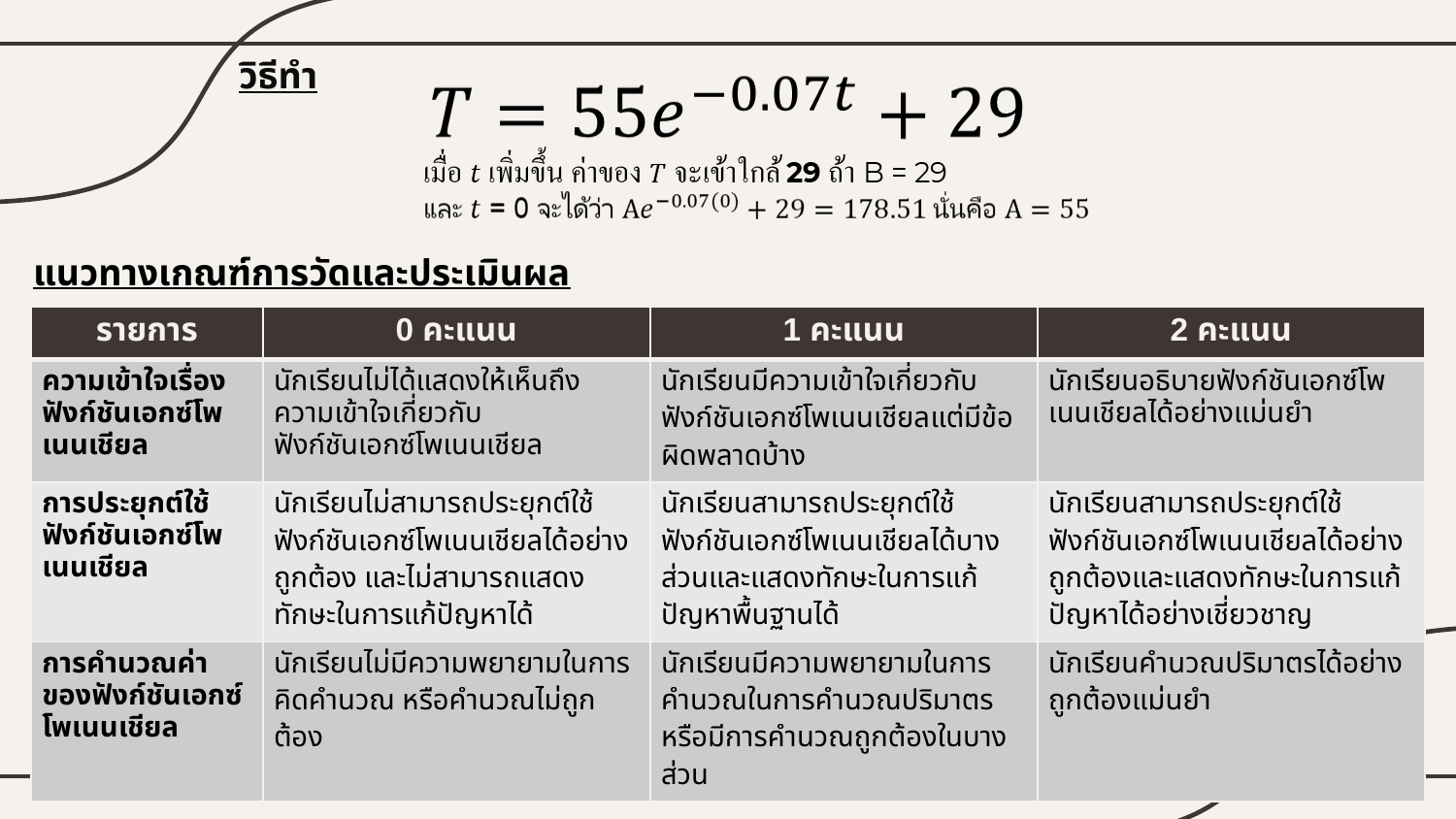

วิธีทำ

แนวทางเกณฑ์การวัดและประเมินผล
| รายการ | 0 คะแนน | 1 คะแนน | 2 คะแนน |
| --- | --- | --- | --- |
| ความเข้าใจเรื่องฟังก์ชันเอกซ์โพเนนเชียล | นักเรียนไม่ได้แสดงให้เห็นถึงความเข้าใจเกี่ยวกับ ฟังก์ชันเอกซ์โพเนนเชียล | นักเรียนมีความเข้าใจเกี่ยวกับฟังก์ชันเอกซ์โพเนนเชียลแต่มีข้อผิดพลาดบ้าง | นักเรียนอธิบายฟังก์ชันเอกซ์โพเนนเชียลได้อย่างแม่นยำ |
| การประยุกต์ใช้ฟังก์ชันเอกซ์โพเนนเชียล | นักเรียนไม่สามารถประยุกต์ใช้ฟังก์ชันเอกซ์โพเนนเชียลได้อย่างถูกต้อง และไม่สามารถแสดงทักษะในการแก้ปัญหาได้ | นักเรียนสามารถประยุกต์ใช้ฟังก์ชันเอกซ์โพเนนเชียลได้บางส่วนและแสดงทักษะในการแก้ปัญหาพื้นฐานได้ | นักเรียนสามารถประยุกต์ใช้ฟังก์ชันเอกซ์โพเนนเชียลได้อย่างถูกต้องและแสดงทักษะในการแก้ปัญหาได้อย่างเชี่ยวชาญ |
| การคำนวณค่าของฟังก์ชันเอกซ์โพเนนเชียล | นักเรียนไม่มีความพยายามในการคิดคำนวณ หรือคำนวณไม่ถูกต้อง | นักเรียนมีความพยายามในการคำนวณในการคำนวณปริมาตร หรือมีการคำนวณถูกต้องในบางส่วน | นักเรียนคำนวณปริมาตรได้อย่างถูกต้องแม่นยำ |